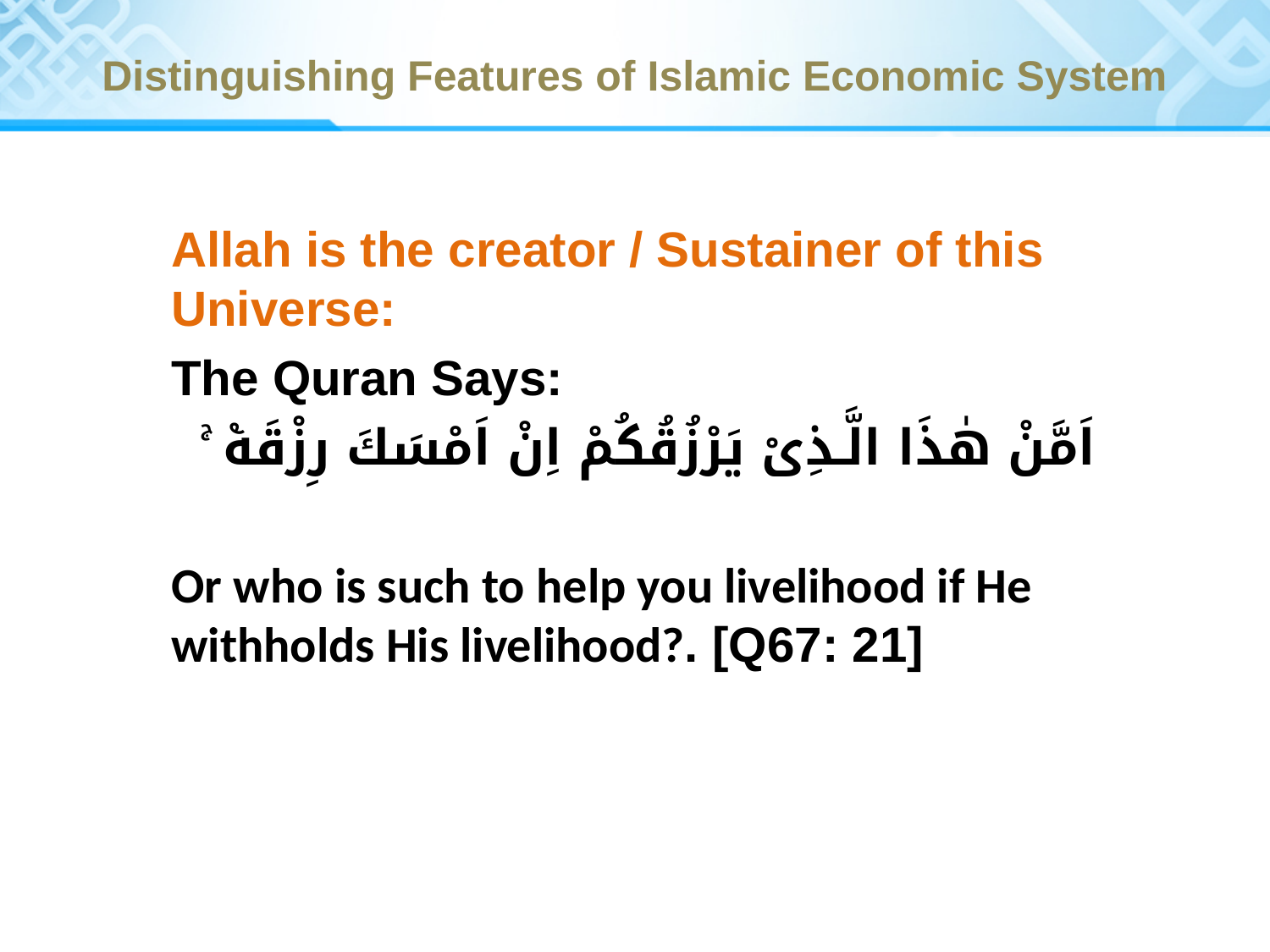

Distinguishing Features of Islamic Economic System

Allah is the creator / Sustainer of this Universe:
The Quran Says:
اَمَّنْ هٰذَا الَّـذِىْ يَرْزُقُكُمْ اِنْ اَمْسَكَ رِزْقَهٝ ۚ

Or who is such to help you livelihood if He withholds His livelihood?. [Q67: 21]